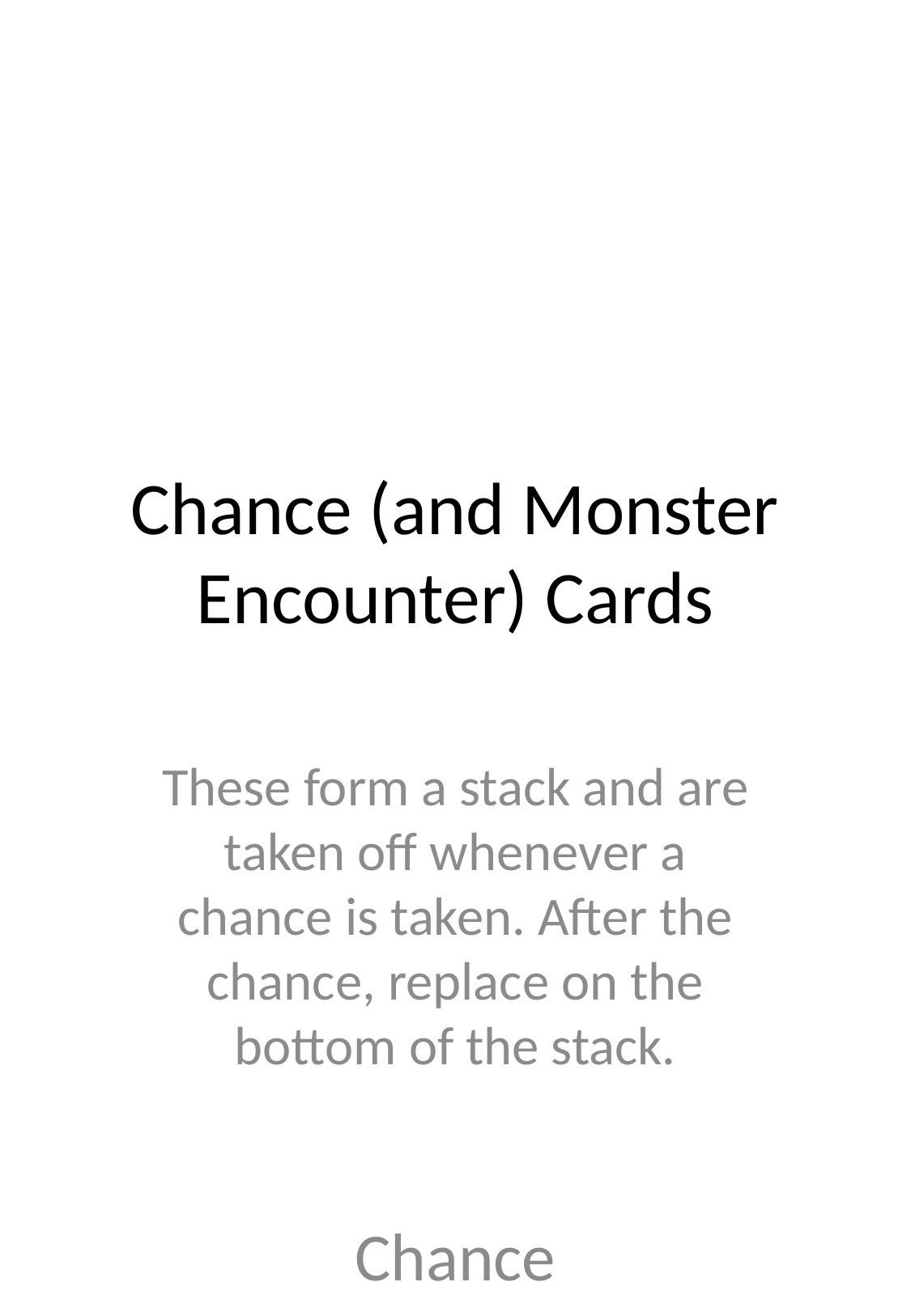

# Chance (and Monster Encounter) Cards
These form a stack and are taken off whenever a chance is taken. After the chance, replace on the bottom of the stack.
Chance